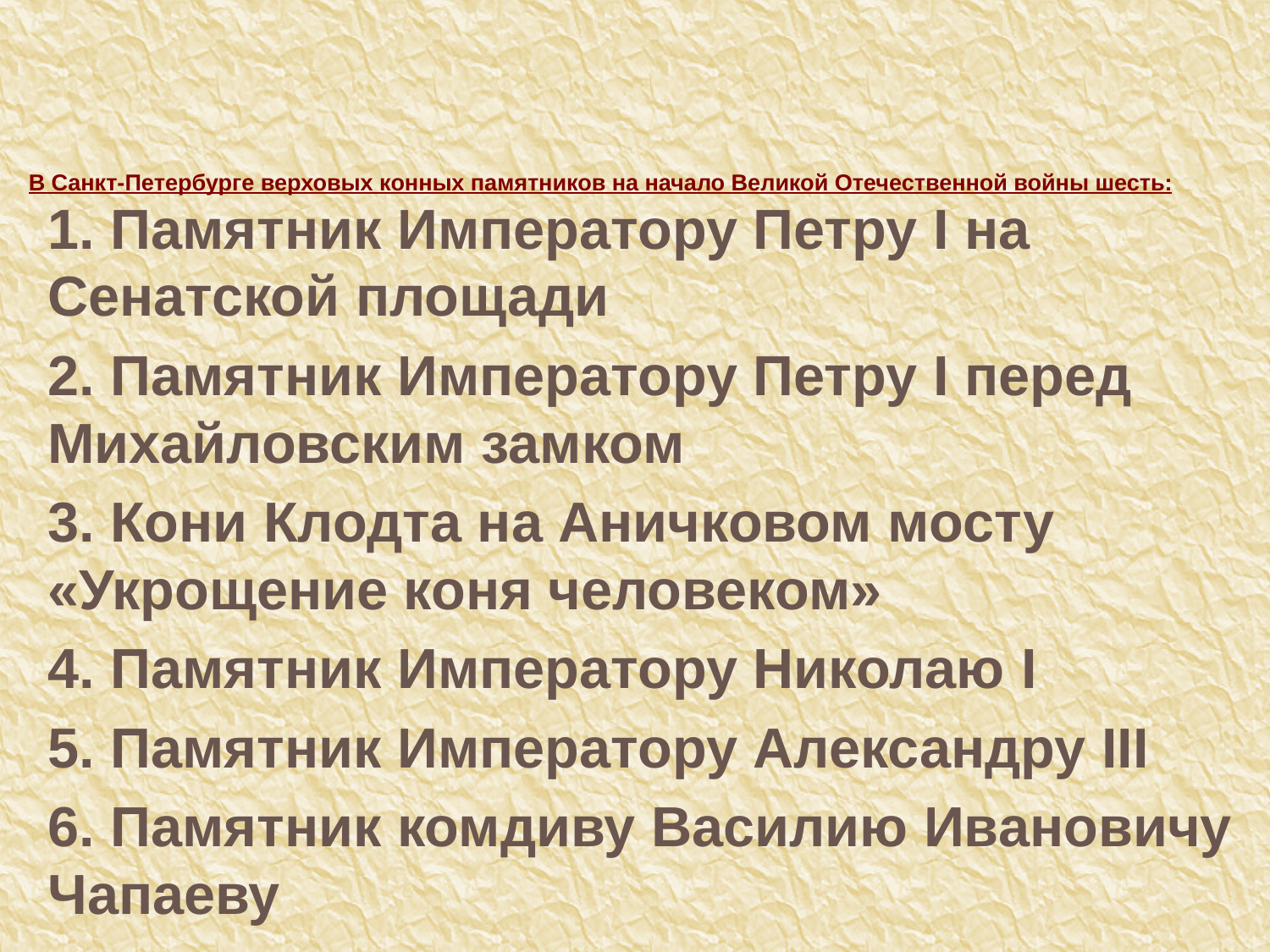

# В Санкт-Петербурге верховых конных памятников на начало Великой Отечественной войны шесть:
1. Памятник Императору Петру I на Сенатской площади
2. Памятник Императору Петру I перед Михайловским замком
3. Кони Клодта на Аничковом мосту «Укрощение коня человеком»
4. Памятник Императору Николаю I
5. Памятник Императору Александру III
6. Памятник комдиву Василию Ивановичу Чапаеву